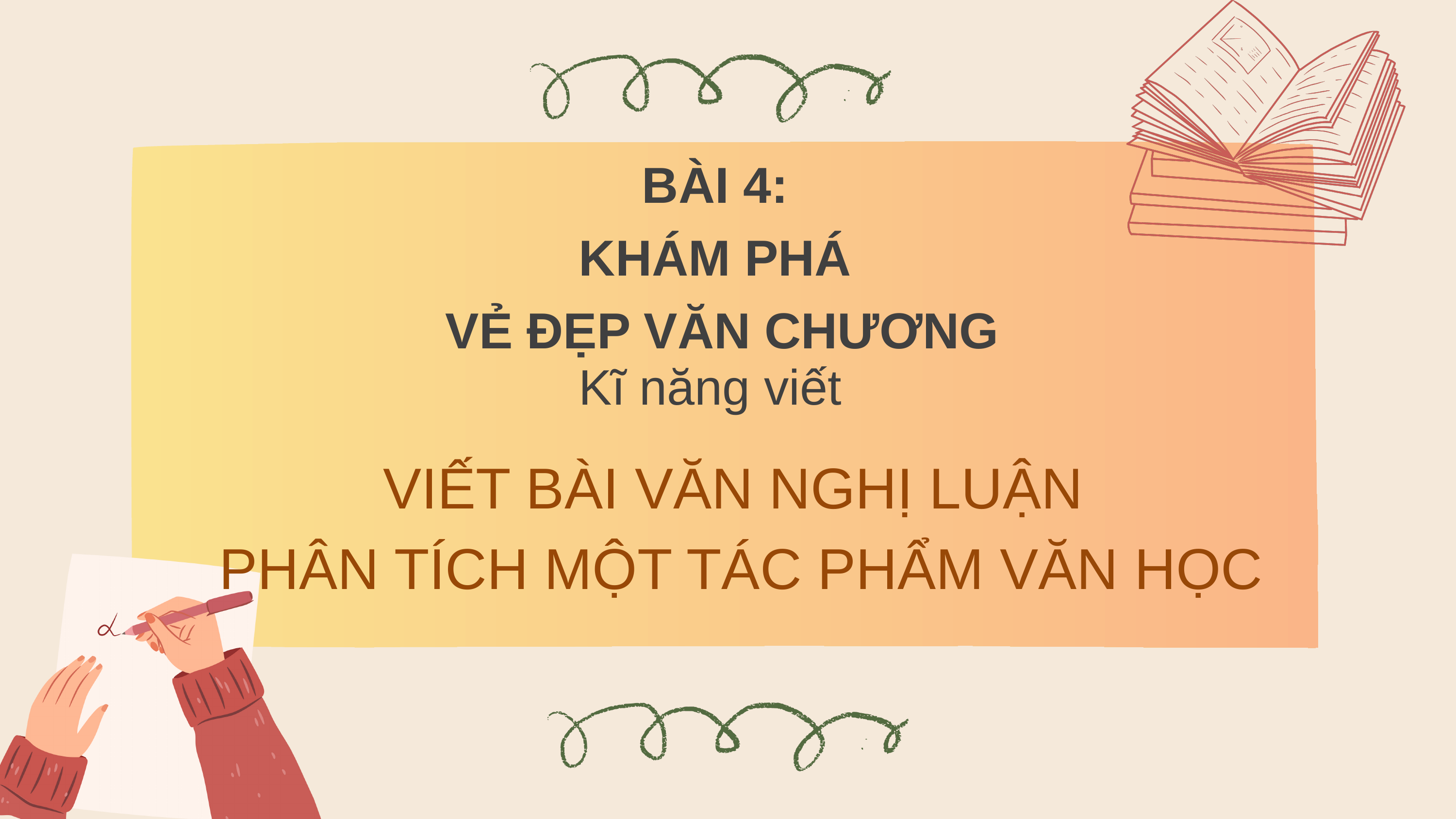

BÀI 4:
KHÁM PHÁ
VẺ ĐẸP VĂN CHƯƠNG

Kĩ năng viết
VIẾT BÀI VĂN NGHỊ LUẬN
PHÂN TÍCH MỘT TÁC PHẨM VĂN HỌC